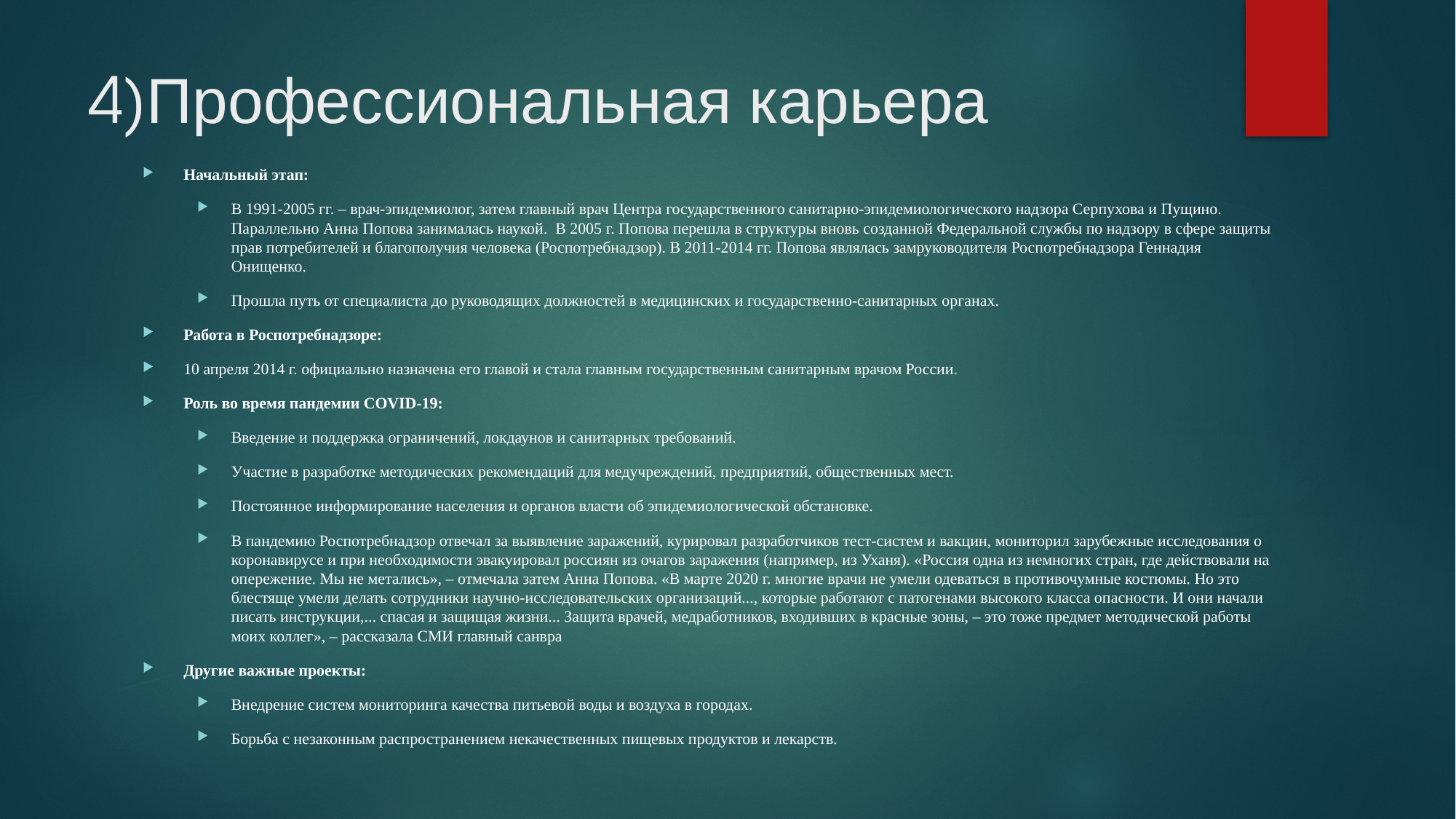

# 4)Профессиональная карьера
Начальный этап:
В 1991-2005 гг. – врач-эпидемиолог, затем главный врач Центра государственного санитарно-эпидемиологического надзора Серпухова и Пущино. Параллельно Анна Попова занималась наукой.  В 2005 г. Попова перешла в структуры вновь созданной Федеральной службы по надзору в сфере защиты прав потребителей и благополучия человека (Роспотребнадзор). В 2011-2014 гг. Попова являлась замруководителя Роспотребнадзора Геннадия Онищенко.
Прошла путь от специалиста до руководящих должностей в медицинских и государственно-санитарных органах.
Работа в Роспотребнадзоре:
10 апреля 2014 г. официально назначена его главой и стала главным государственным санитарным врачом России.
Роль во время пандемии COVID-19:
Введение и поддержка ограничений, локдаунов и санитарных требований.
Участие в разработке методических рекомендаций для медучреждений, предприятий, общественных мест.
Постоянное информирование населения и органов власти об эпидемиологической обстановке.
В пандемию Роспотребнадзор отвечал за выявление заражений, курировал разработчиков тест-систем и вакцин, мониторил зарубежные исследования о коронавирусе и при необходимости эвакуировал россиян из очагов заражения (например, из Уханя). «Россия одна из немногих стран, где действовали на опережение. Мы не метались», – отмечала затем Анна Попова. «В марте 2020 г. многие врачи не умели одеваться в противочумные костюмы. Но это блестяще умели делать сотрудники научно-исследовательских организаций..., которые работают с патогенами высокого класса опасности. И они начали писать инструкции,... спасая и защищая жизни... Защита врачей, медработников, входивших в красные зоны, – это тоже предмет методической работы моих коллег», – рассказала СМИ главный санвра
Другие важные проекты:
Внедрение систем мониторинга качества питьевой воды и воздуха в городах.
Борьба с незаконным распространением некачественных пищевых продуктов и лекарств.